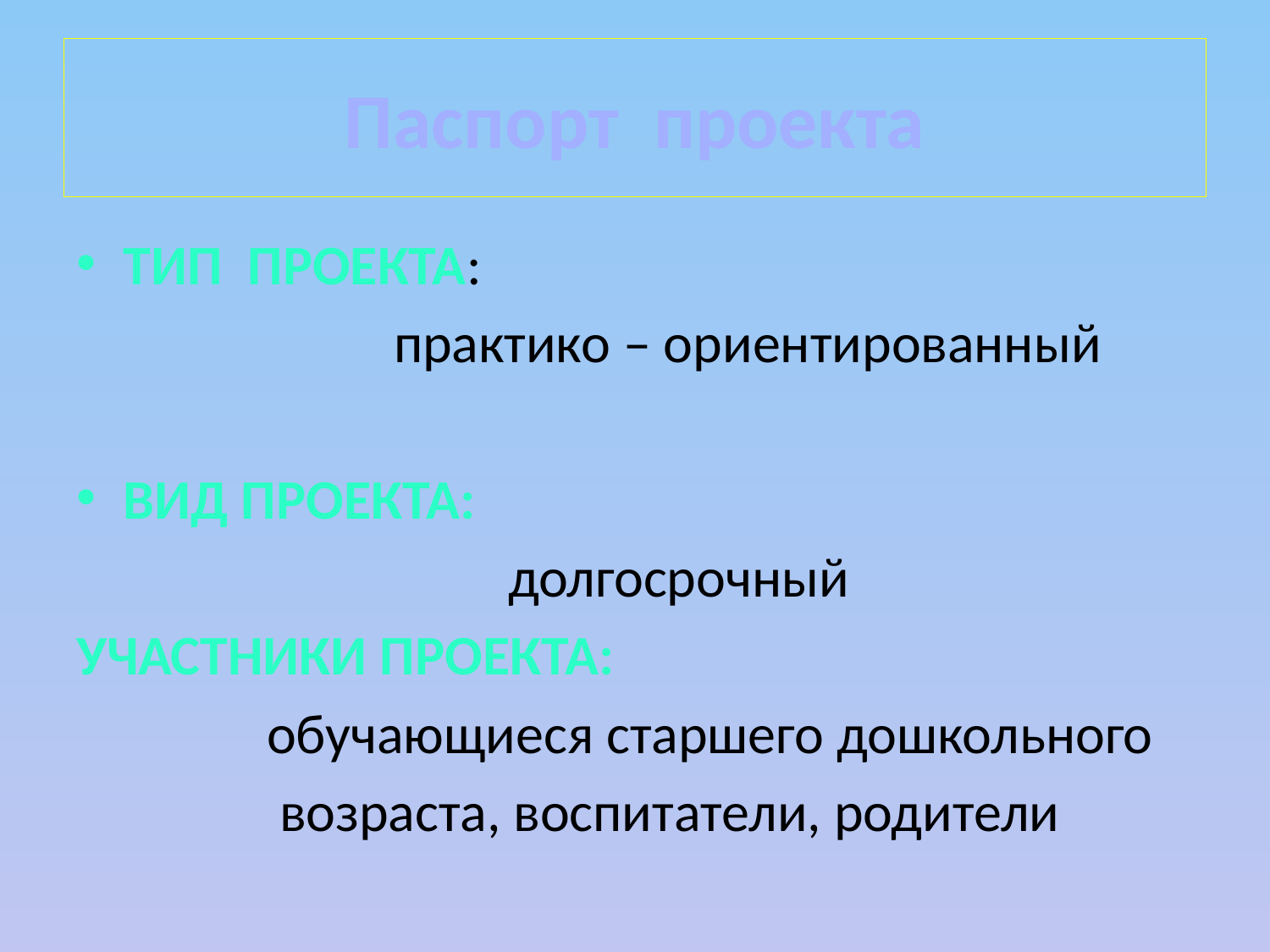

# Паспорт  проекта
Тип  проекта:
                         практико – ориентированный

Вид проекта:
                                  долгосрочный
Участники проекта:
               обучающиеся старшего дошкольного
                возраста, воспитатели, родители